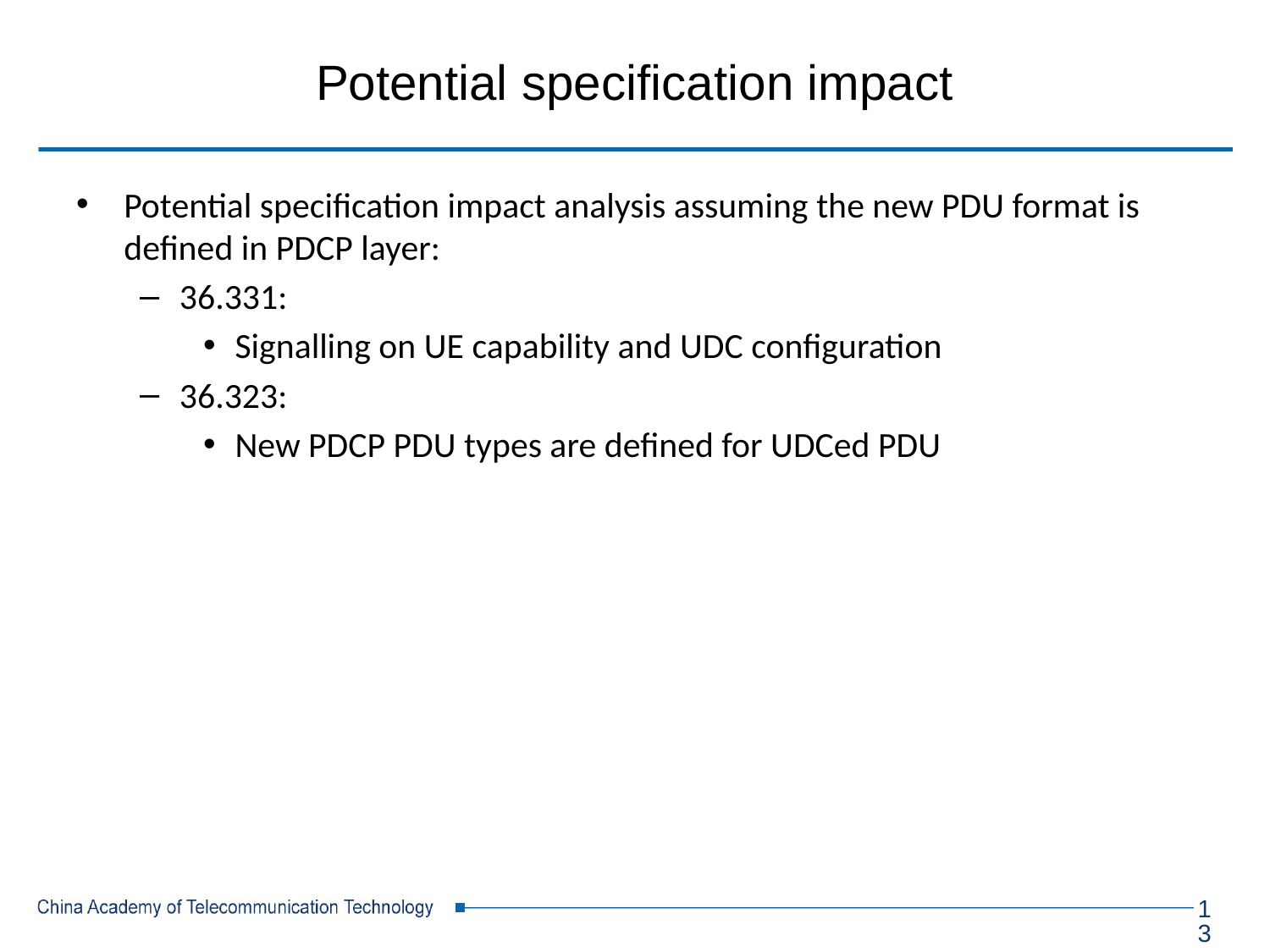

# Potential specification impact
Potential specification impact analysis assuming the new PDU format is defined in PDCP layer:
36.331:
Signalling on UE capability and UDC configuration
36.323:
New PDCP PDU types are defined for UDCed PDU
13